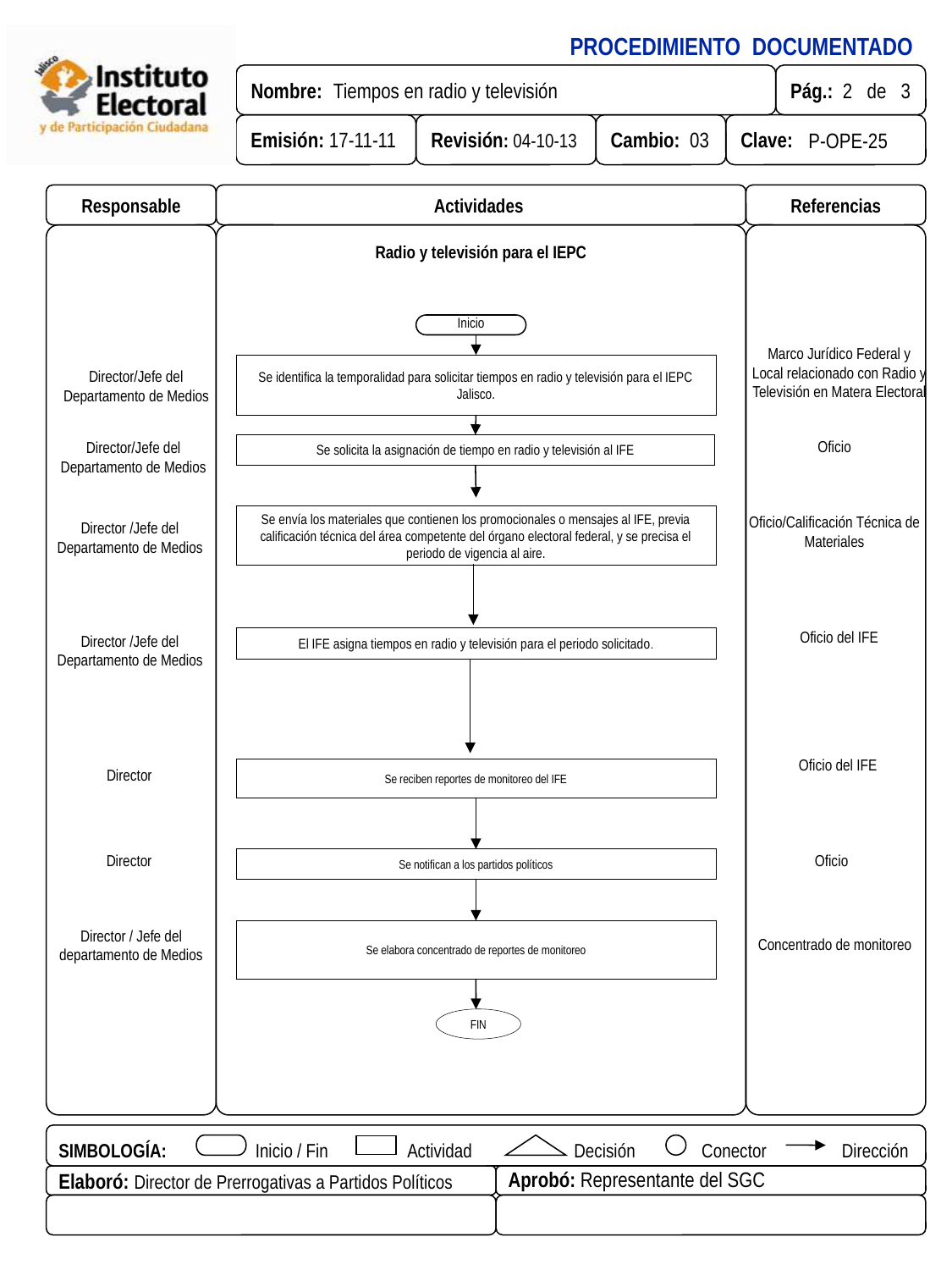

Responsable
Actividades
Referencias

Radio y televisión para el IEPC
Inicio
Marco Jurídico Federal y Local relacionado con Radio y Televisión en Matera Electoral

Se identifica la temporalidad para solicitar tiempos en radio y televisión para el IEPC Jalisco.
Director/Jefe del Departamento de Medios
Se solicita la asignación de tiempo en radio y televisión al IFE
Oficio

Director/Jefe del Departamento de Medios

Se envía los materiales que contienen los promocionales o mensajes al IFE, previa calificación técnica del área competente del órgano electoral federal, y se precisa el periodo de vigencia al aire.
Oficio/Calificación Técnica de Materiales

Director /Jefe del Departamento de Medios
Oficio del IFE
El IFE asigna tiempos en radio y televisión para el periodo solicitado.
Director /Jefe del Departamento de Medios
Oficio del IFE
Se reciben reportes de monitoreo del IFE
Director
Se notifican a los partidos políticos
Director
Oficio
Se elabora concentrado de reportes de monitoreo
Director / Jefe del departamento de Medios

Concentrado de monitoreo
FIN